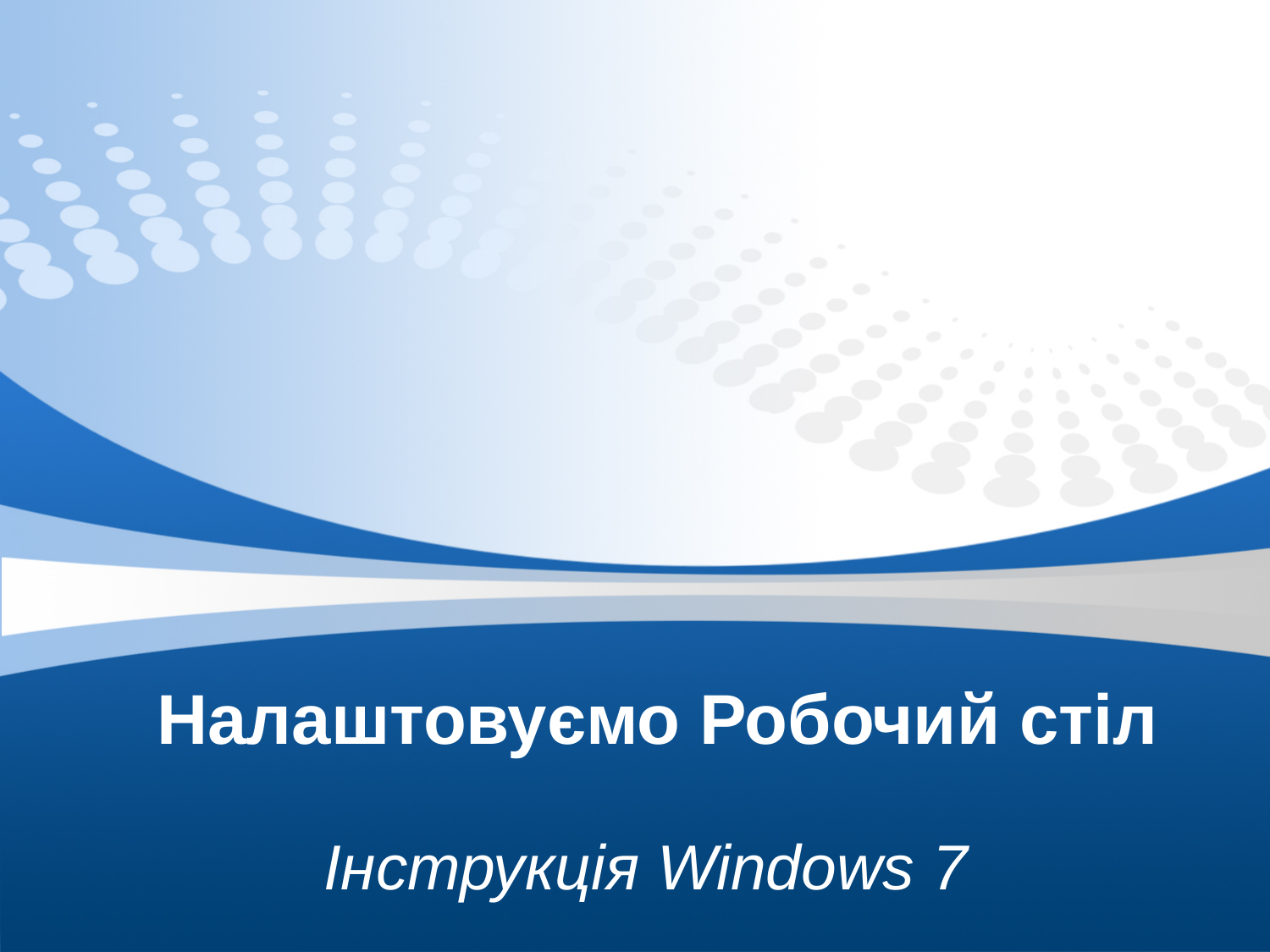

# Налаштовуємо Робочий стіл
Інструкція Windows 7